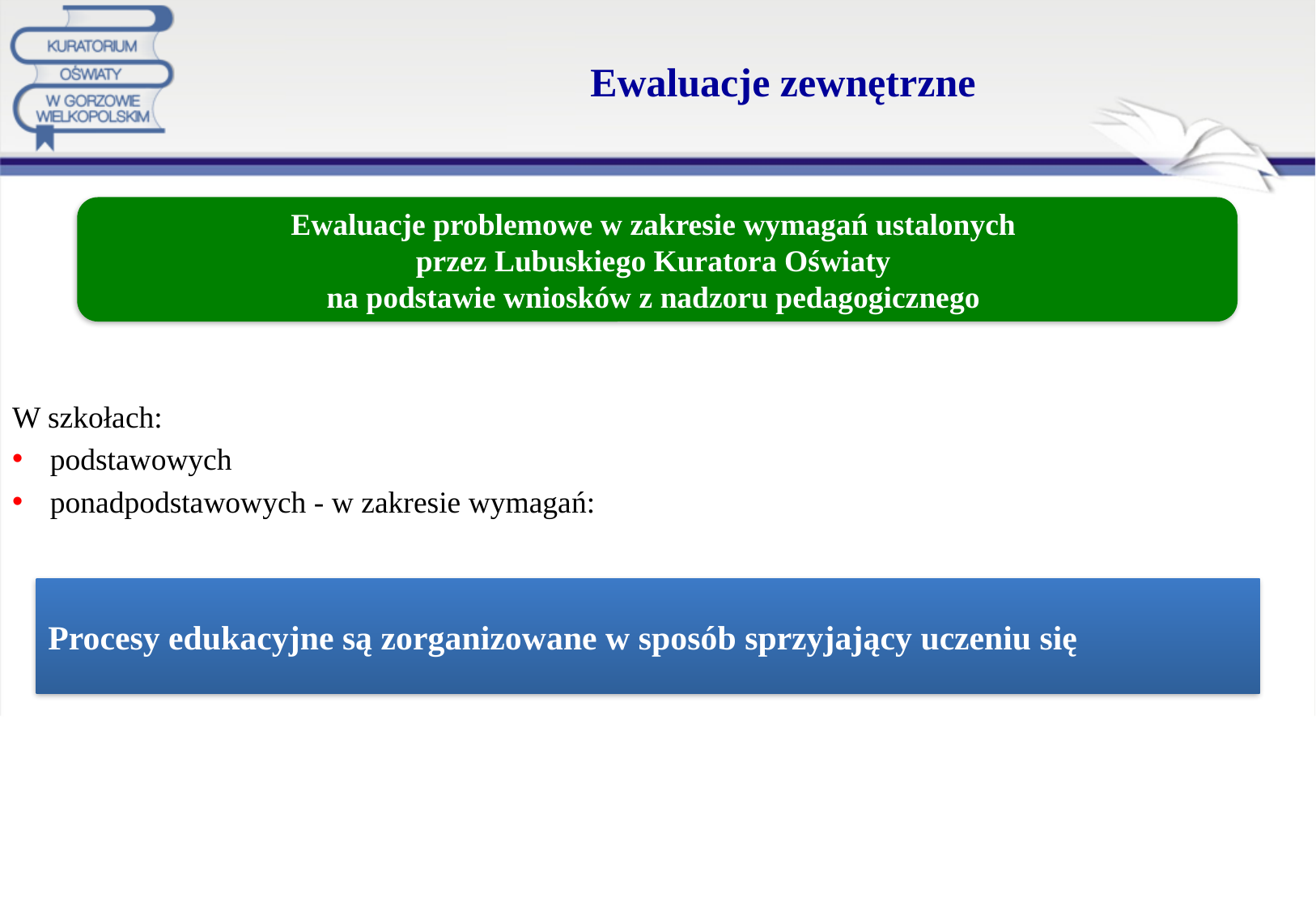

# Ewaluacje zewnętrzne

W szkołach:
podstawowych
ponadpodstawowych - w zakresie wymagań:

Ewaluacje problemowe w zakresie wymagań ustalonych
przez Lubuskiego Kuratora Oświaty
na podstawie wniosków z nadzoru pedagogicznego
Procesy edukacyjne są zorganizowane w sposób sprzyjający uczeniu się

125